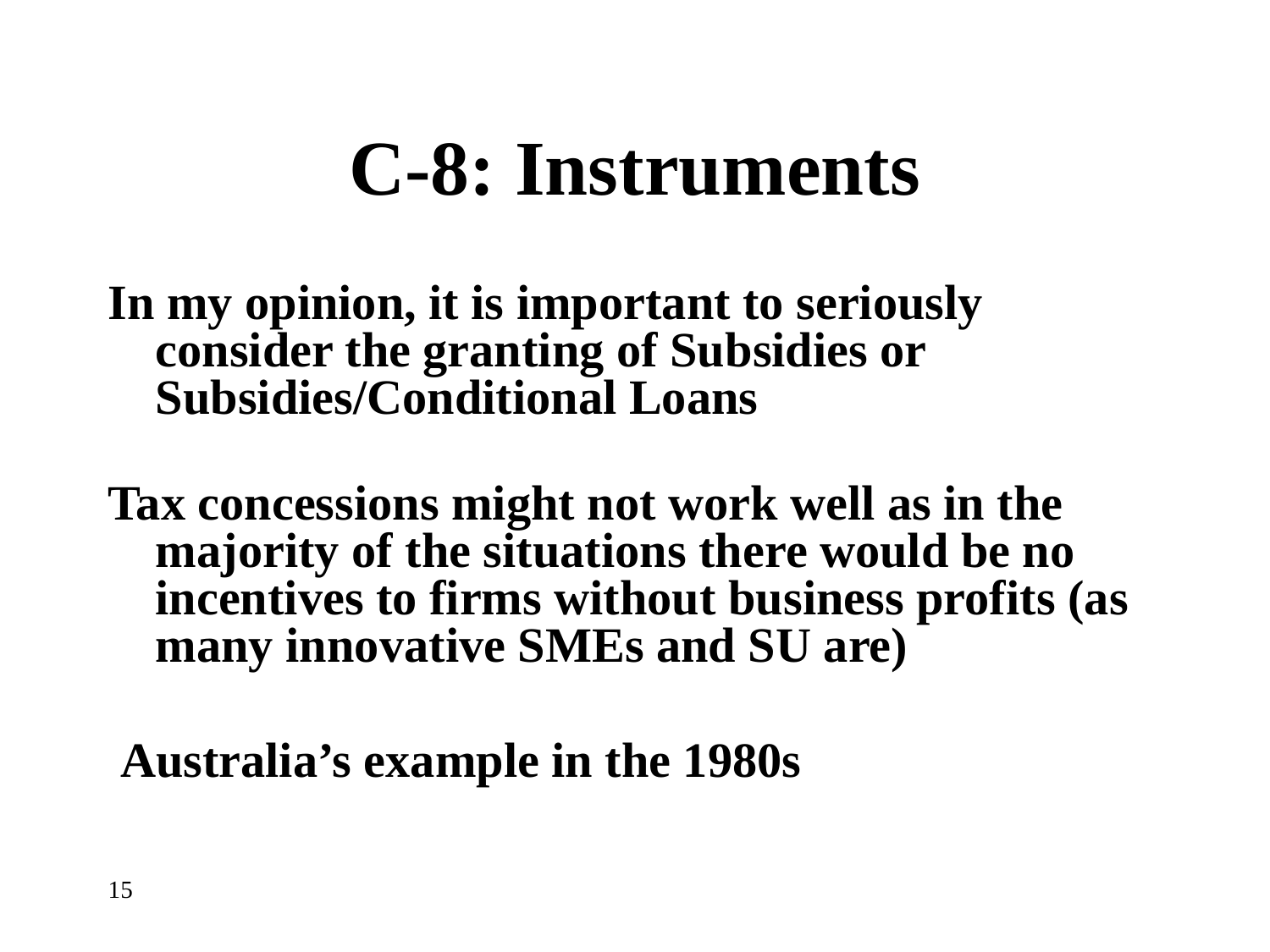

# C-8: Instruments
In my opinion, it is important to seriously consider the granting of Subsidies or Subsidies/Conditional Loans

Tax concessions might not work well as in the majority of the situations there would be no incentives to firms without business profits (as many innovative SMEs and SU are)

 Australia’s example in the 1980s
15